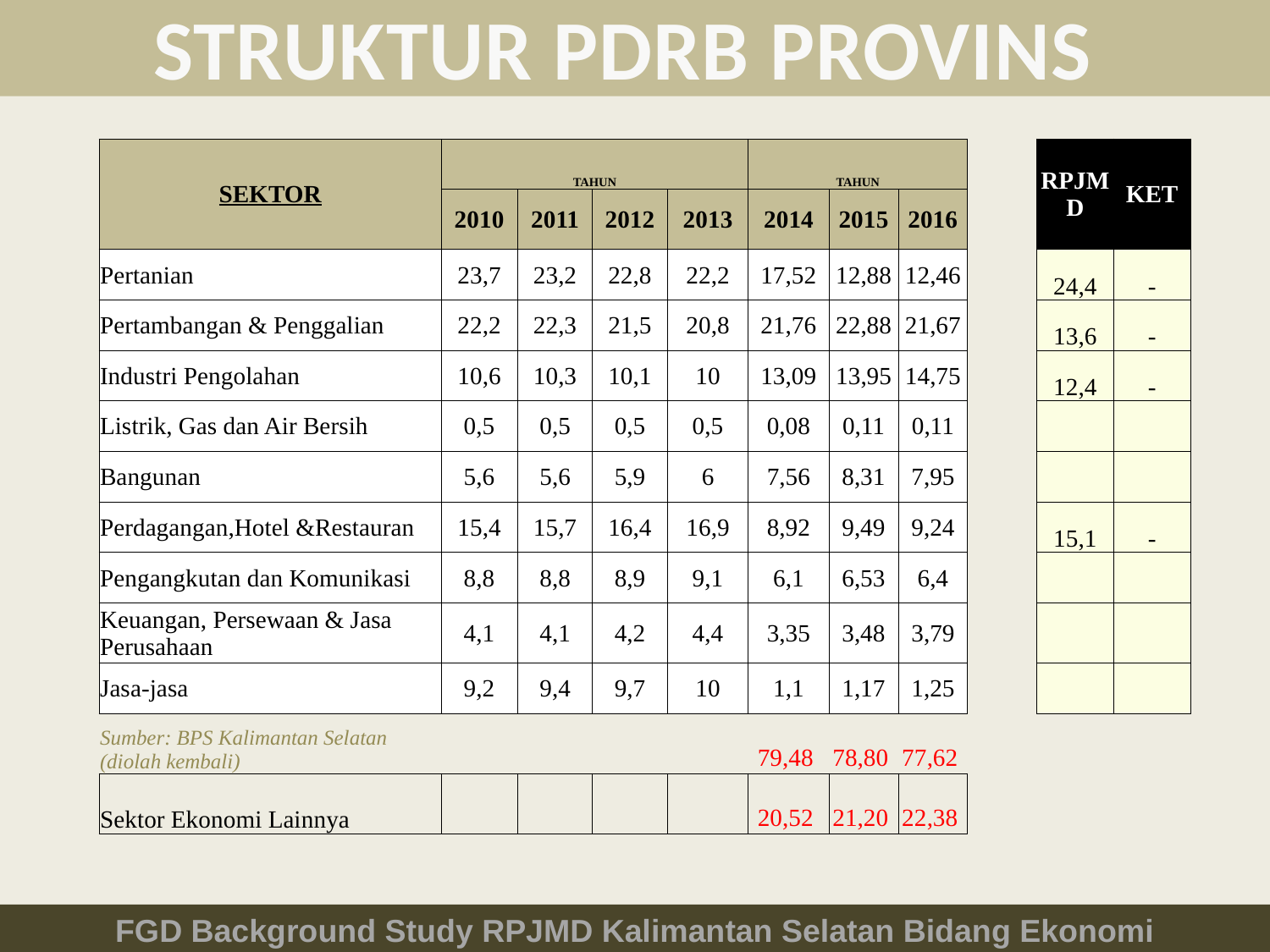

STRUKTUR PDRB PROVINSI
| SEKTOR | TAHUN |  |  |  | TAHUN |  |  |  | RPJMD | KET |
| --- | --- | --- | --- | --- | --- | --- | --- | --- | --- | --- |
|  | 2010 | 2011 | 2012 | 2013 | 2014 | 2015 | 2016 |  |  |  |
| Pertanian | 23,7 | 23,2 | 22,8 | 22,2 | 17,52 | 12,88 | 12,46 |  | 24,4 | - |
| Pertambangan & Penggalian | 22,2 | 22,3 | 21,5 | 20,8 | 21,76 | 22,88 | 21,67 |  | 13,6 | - |
| Industri Pengolahan | 10,6 | 10,3 | 10,1 | 10 | 13,09 | 13,95 | 14,75 |  | 12,4 | - |
| Listrik, Gas dan Air Bersih | 0,5 | 0,5 | 0,5 | 0,5 | 0,08 | 0,11 | 0,11 |  |  |  |
| Bangunan | 5,6 | 5,6 | 5,9 | 6 | 7,56 | 8,31 | 7,95 |  |  |  |
| Perdagangan,Hotel &Restauran | 15,4 | 15,7 | 16,4 | 16,9 | 8,92 | 9,49 | 9,24 |  | 15,1 | - |
| Pengangkutan dan Komunikasi | 8,8 | 8,8 | 8,9 | 9,1 | 6,1 | 6,53 | 6,4 |  |  |  |
| Keuangan, Persewaan & Jasa Perusahaan | 4,1 | 4,1 | 4,2 | 4,4 | 3,35 | 3,48 | 3,79 |  |  |  |
| Jasa-jasa | 9,2 | 9,4 | 9,7 | 10 | 1,1 | 1,17 | 1,25 |  |  |  |
| Sumber: BPS Kalimantan Selatan (diolah kembali) |  |  |  |  | 79,48 | 78,80 | 77,62 |  |  |  |
| Sektor Ekonomi Lainnya |  |  |  |  | 20,52 | 21,20 | 22,38 |  |  |  |
FGD Background Study RPJMD Kalimantan Selatan Bidang Ekonomi